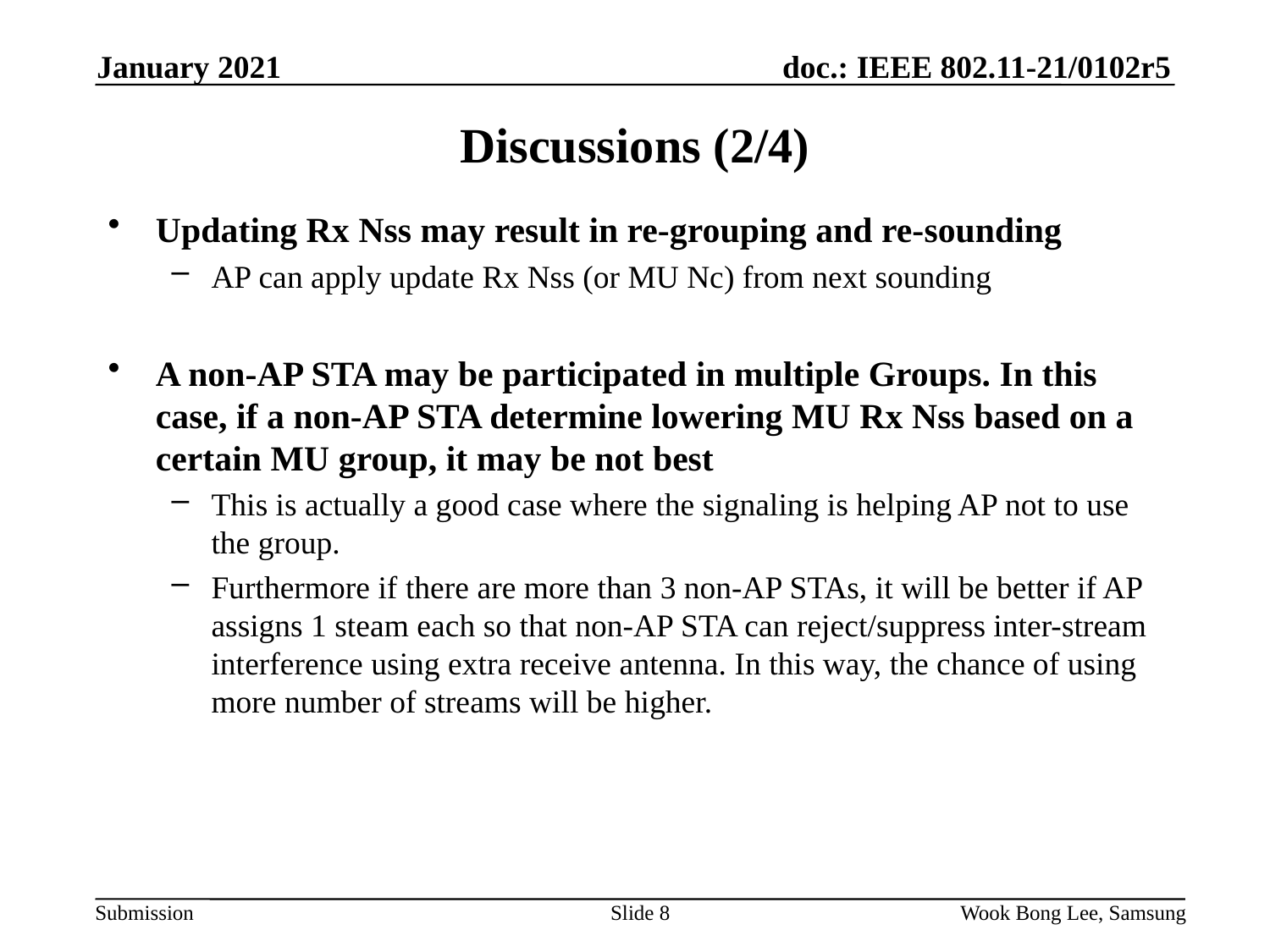

January 2021
# Discussions (2/4)
Updating Rx Nss may result in re-grouping and re-sounding
AP can apply update Rx Nss (or MU Nc) from next sounding

A non-AP STA may be participated in multiple Groups. In this case, if a non-AP STA determine lowering MU Rx Nss based on a certain MU group, it may be not best
This is actually a good case where the signaling is helping AP not to use the group.
Furthermore if there are more than 3 non-AP STAs, it will be better if AP assigns 1 steam each so that non-AP STA can reject/suppress inter-stream interference using extra receive antenna. In this way, the chance of using more number of streams will be higher.
Slide 8
Wook Bong Lee, Samsung